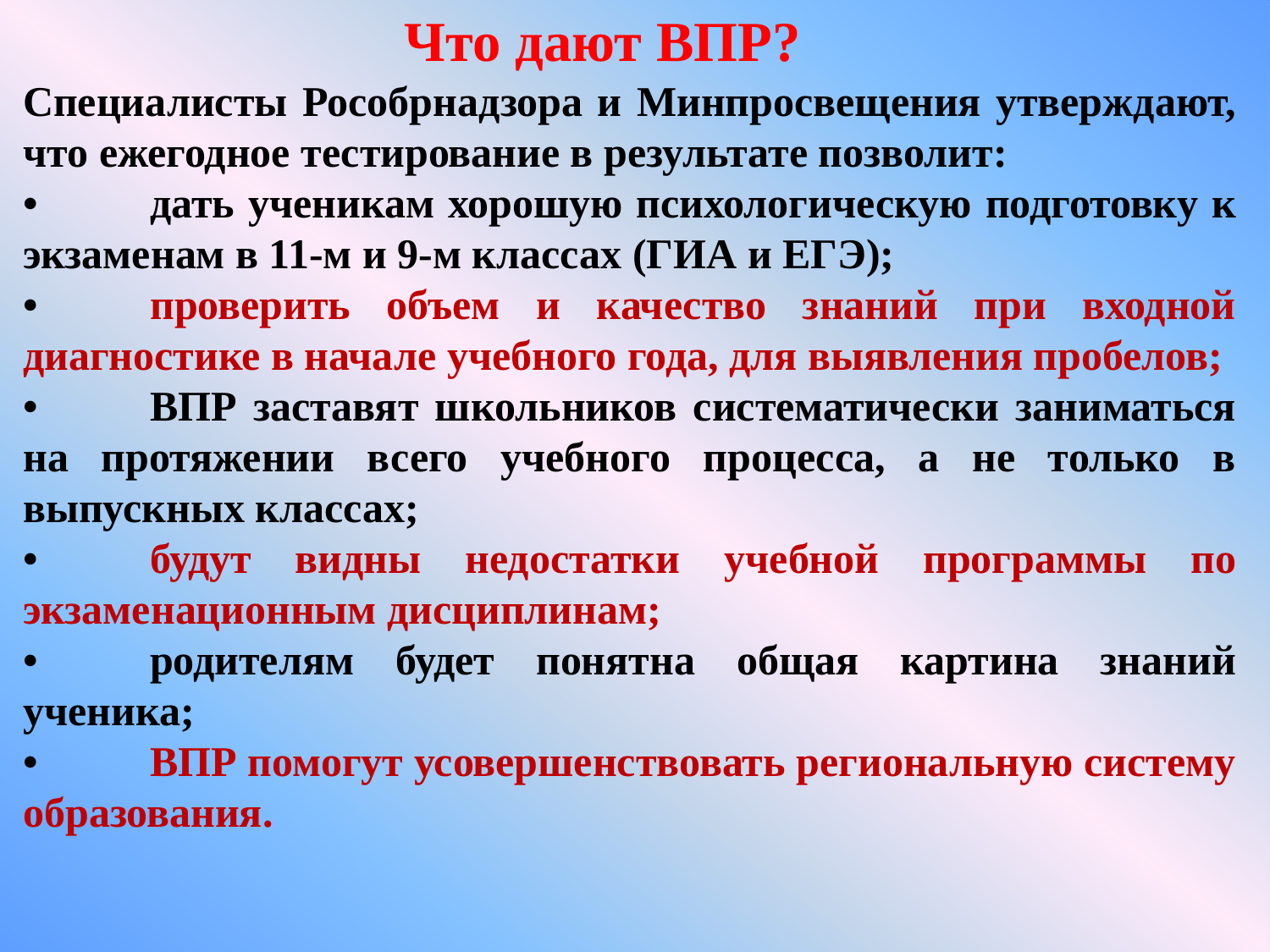

Что дают ВПР?
Специалисты Рособрнадзора и Минпросвещения утверждают, что ежегодное тестирование в результате позволит:
•	дать ученикам хорошую психологическую подготовку к экзаменам в 11-м и 9-м классах (ГИА и ЕГЭ);
•	проверить объем и качество знаний при входной диагностике в начале учебного года, для выявления пробелов;
•	ВПР заставят школьников систематически заниматься на протяжении всего учебного процесса, а не только в выпускных классах;
•	будут видны недостатки учебной программы по экзаменационным дисциплинам;
•	родителям будет понятна общая картина знаний ученика;
•	ВПР помогут усовершенствовать региональную систему образования.